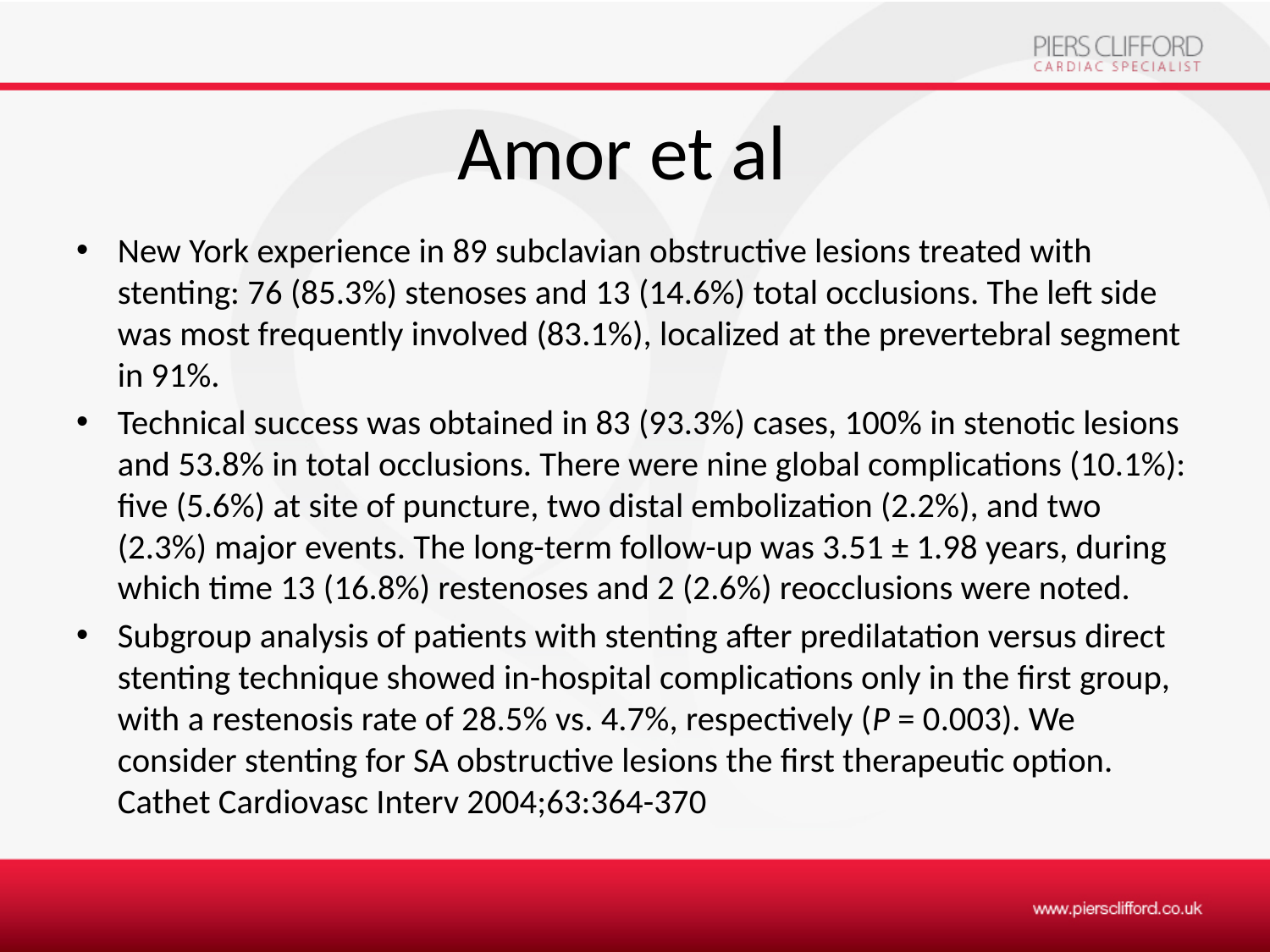

# Amor et al
New York experience in 89 subclavian obstructive lesions treated with stenting: 76 (85.3%) stenoses and 13 (14.6%) total occlusions. The left side was most frequently involved (83.1%), localized at the prevertebral segment in 91%.
Technical success was obtained in 83 (93.3%) cases, 100% in stenotic lesions and 53.8% in total occlusions. There were nine global complications (10.1%): five (5.6%) at site of puncture, two distal embolization (2.2%), and two (2.3%) major events. The long-term follow-up was 3.51 ± 1.98 years, during which time 13 (16.8%) restenoses and 2 (2.6%) reocclusions were noted.
Subgroup analysis of patients with stenting after predilatation versus direct stenting technique showed in-hospital complications only in the first group, with a restenosis rate of 28.5% vs. 4.7%, respectively (P = 0.003). We consider stenting for SA obstructive lesions the first therapeutic option. Cathet Cardiovasc Interv 2004;63:364-370